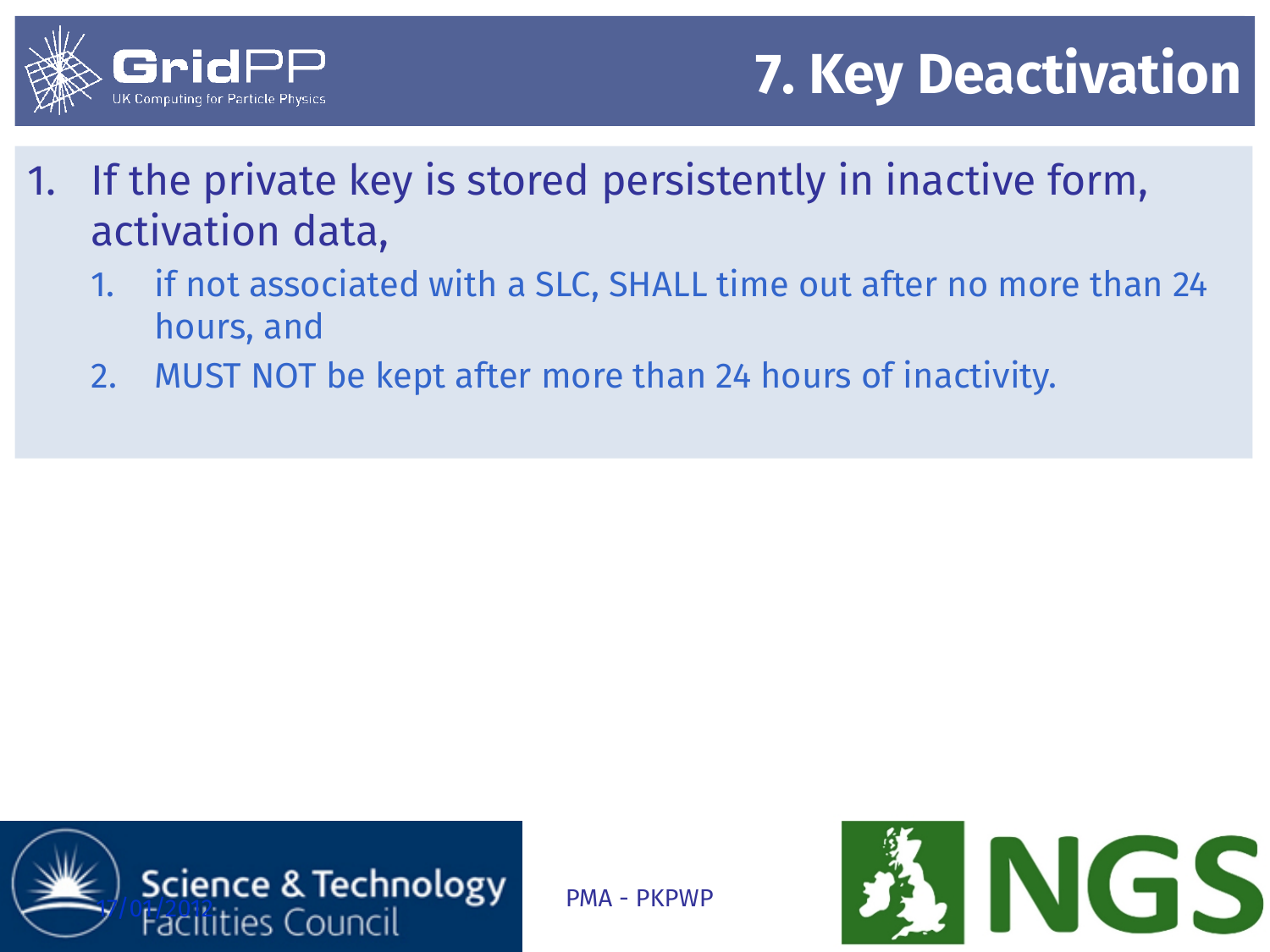

# 7. Key Deactivation
If the private key is stored persistently in inactive form, activation data,
if not associated with a SLC, SHALL time out after no more than 24 hours, and
MUST NOT be kept after more than 24 hours of inactivity.

PMA - PKPWP
17/01/2012
17